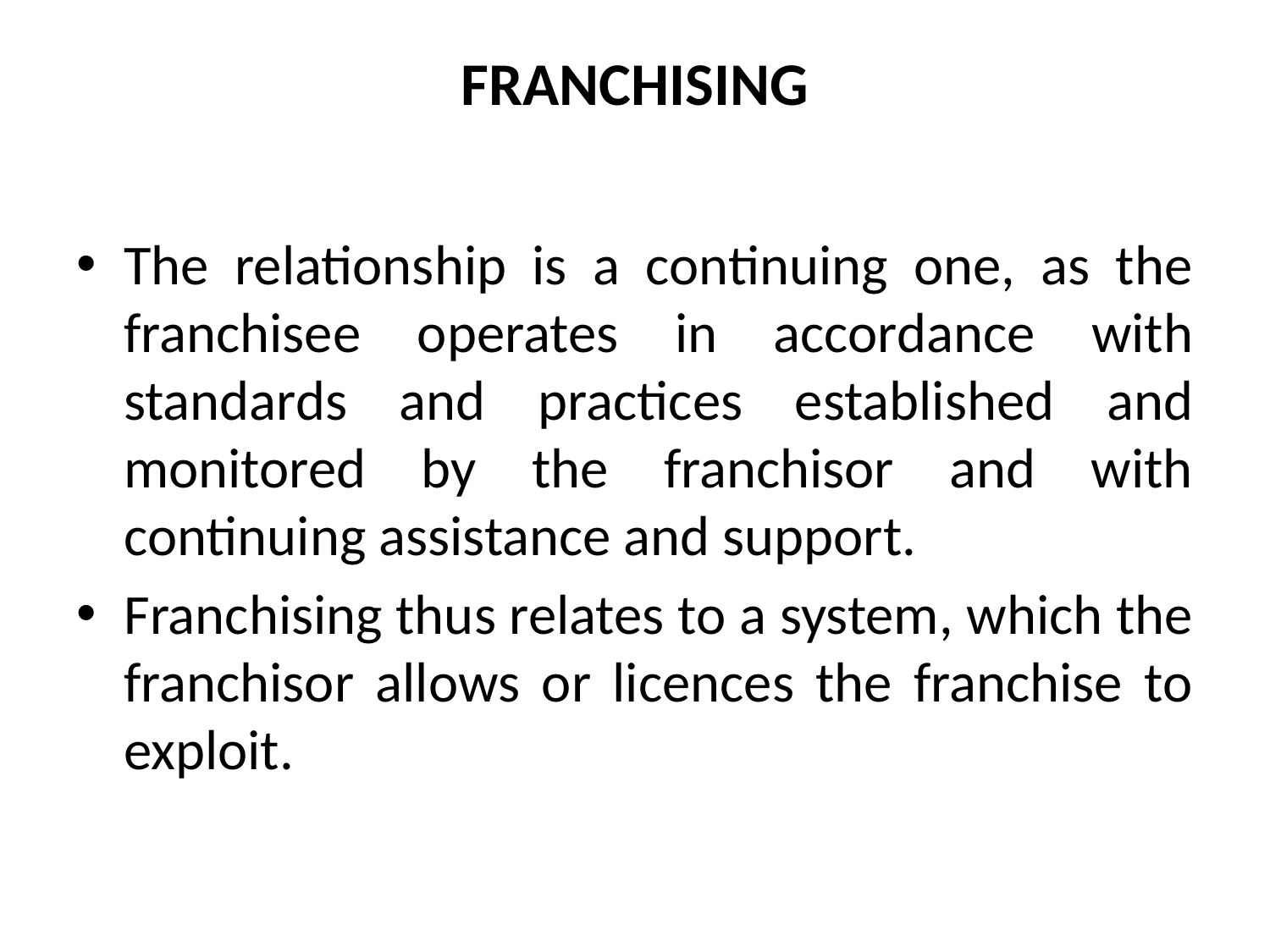

# FRANCHISING
The relationship is a continuing one, as the franchisee operates in accordance with standards and practices established and monitored by the franchisor and with continuing assistance and support.
Franchising thus relates to a system, which the franchisor allows or licences the franchise to exploit.